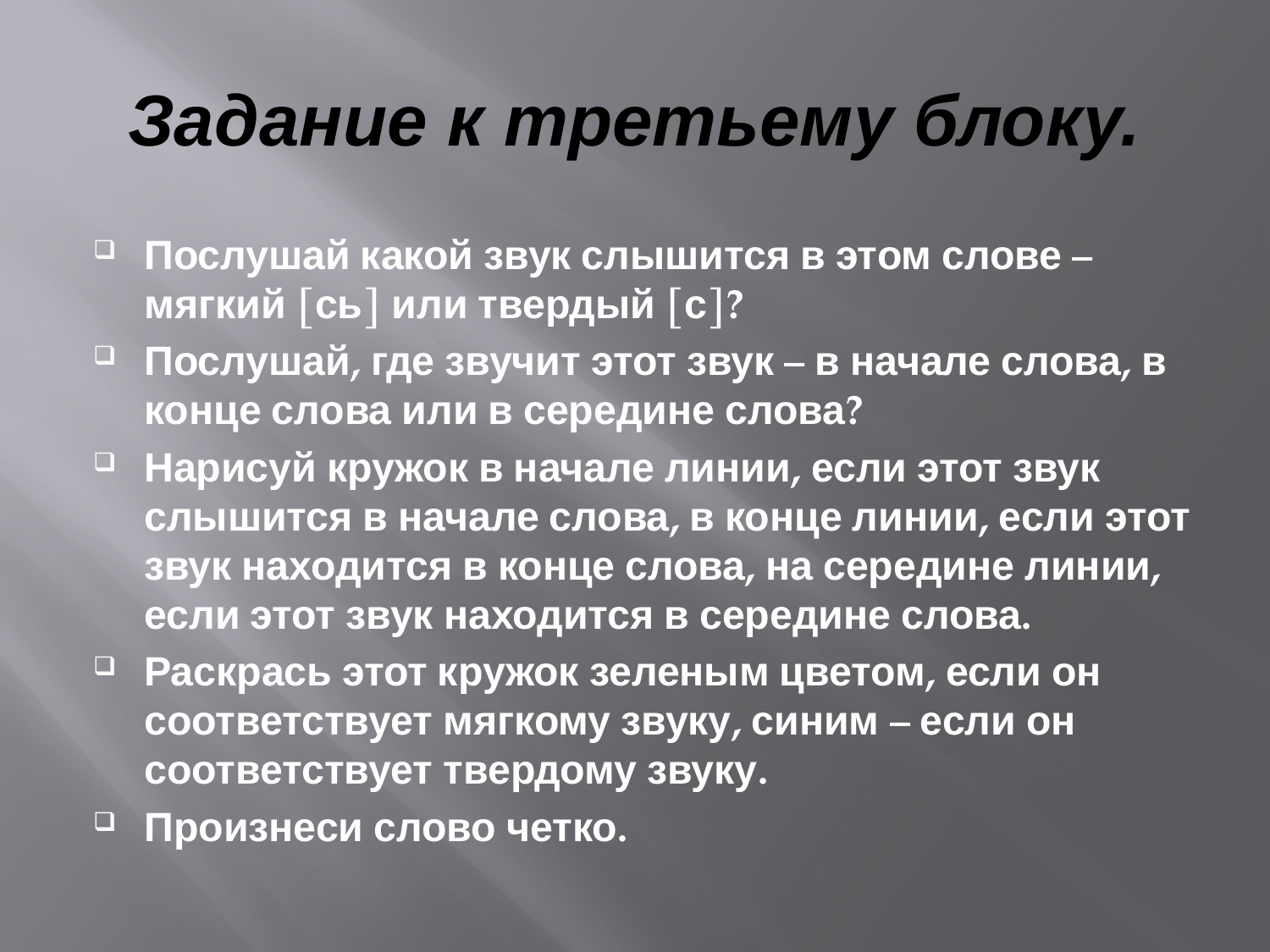

# Задание к третьему блоку.
Послушай какой звук слышится в этом слове – мягкий [сь] или твердый [с]?
Послушай, где звучит этот звук – в начале слова, в конце слова или в середине слова?
Нарисуй кружок в начале линии, если этот звук слышится в начале слова, в конце линии, если этот звук находится в конце слова, на середине линии, если этот звук находится в середине слова.
Раскрась этот кружок зеленым цветом, если он соответствует мягкому звуку, синим – если он соответствует твердому звуку.
Произнеси слово четко.